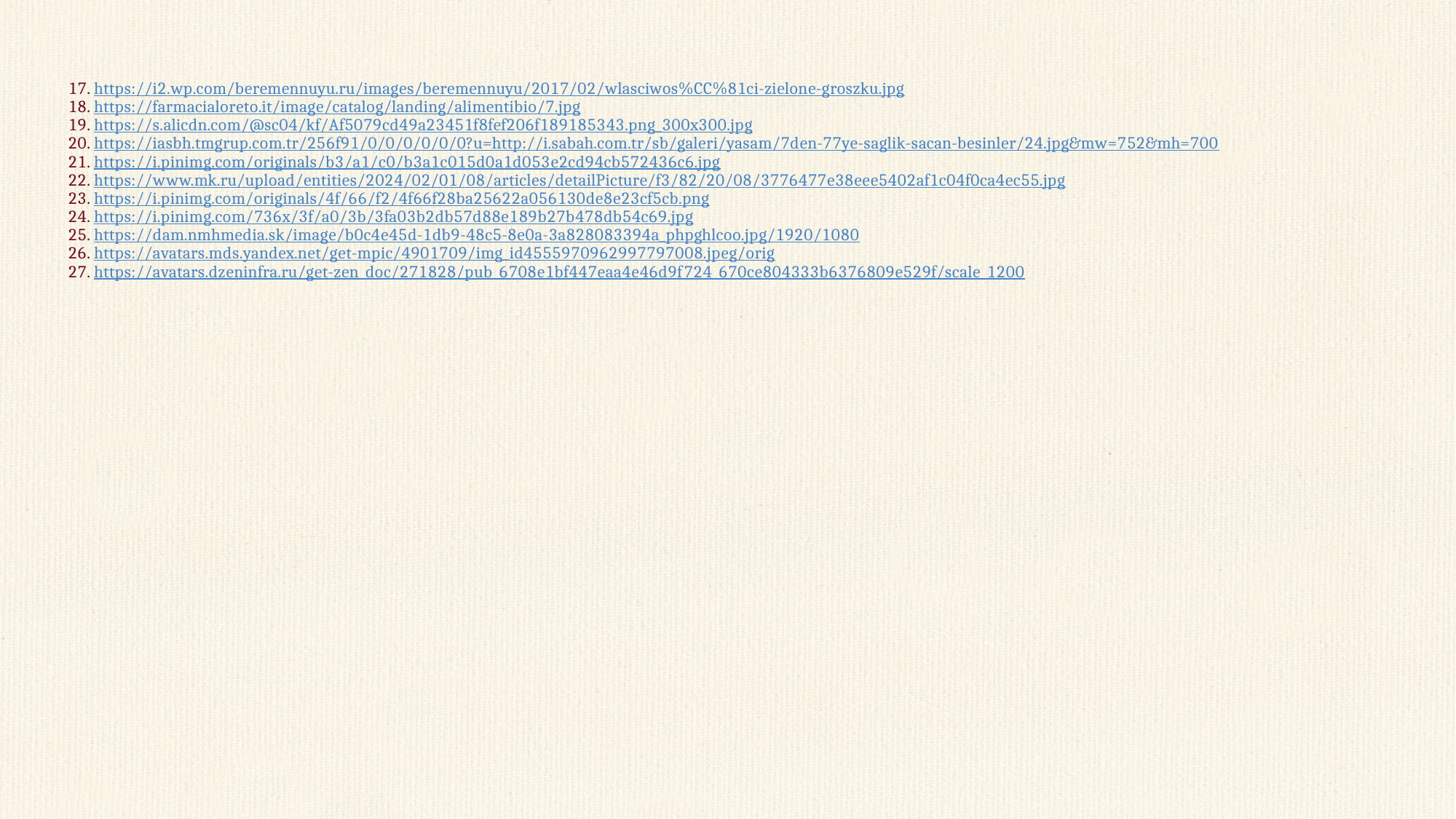

17. https://i2.wp.com/beremennuyu.ru/images/beremennuyu/2017/02/wlasciwos%CC%81ci-zielone-groszku.jpg
18. https://farmacialoreto.it/image/catalog/landing/alimentibio/7.jpg
19. https://s.alicdn.com/@sc04/kf/Af5079cd49a23451f8fef206f189185343.png_300x300.jpg
20. https://iasbh.tmgrup.com.tr/256f91/0/0/0/0/0/0?u=http://i.sabah.com.tr/sb/galeri/yasam/7den-77ye-saglik-sacan-besinler/24.jpg&mw=752&mh=700
21. https://i.pinimg.com/originals/b3/a1/c0/b3a1c015d0a1d053e2cd94cb572436c6.jpg
22. https://www.mk.ru/upload/entities/2024/02/01/08/articles/detailPicture/f3/82/20/08/3776477e38eee5402af1c04f0ca4ec55.jpg
23. https://i.pinimg.com/originals/4f/66/f2/4f66f28ba25622a056130de8e23cf5cb.png
24. https://i.pinimg.com/736x/3f/a0/3b/3fa03b2db57d88e189b27b478db54c69.jpg
25. https://dam.nmhmedia.sk/image/b0c4e45d-1db9-48c5-8e0a-3a828083394a_phpghlcoo.jpg/1920/1080
26. https://avatars.mds.yandex.net/get-mpic/4901709/img_id4555970962997797008.jpeg/orig
27. https://avatars.dzeninfra.ru/get-zen_doc/271828/pub_6708e1bf447eaa4e46d9f724_670ce804333b6376809e529f/scale_1200